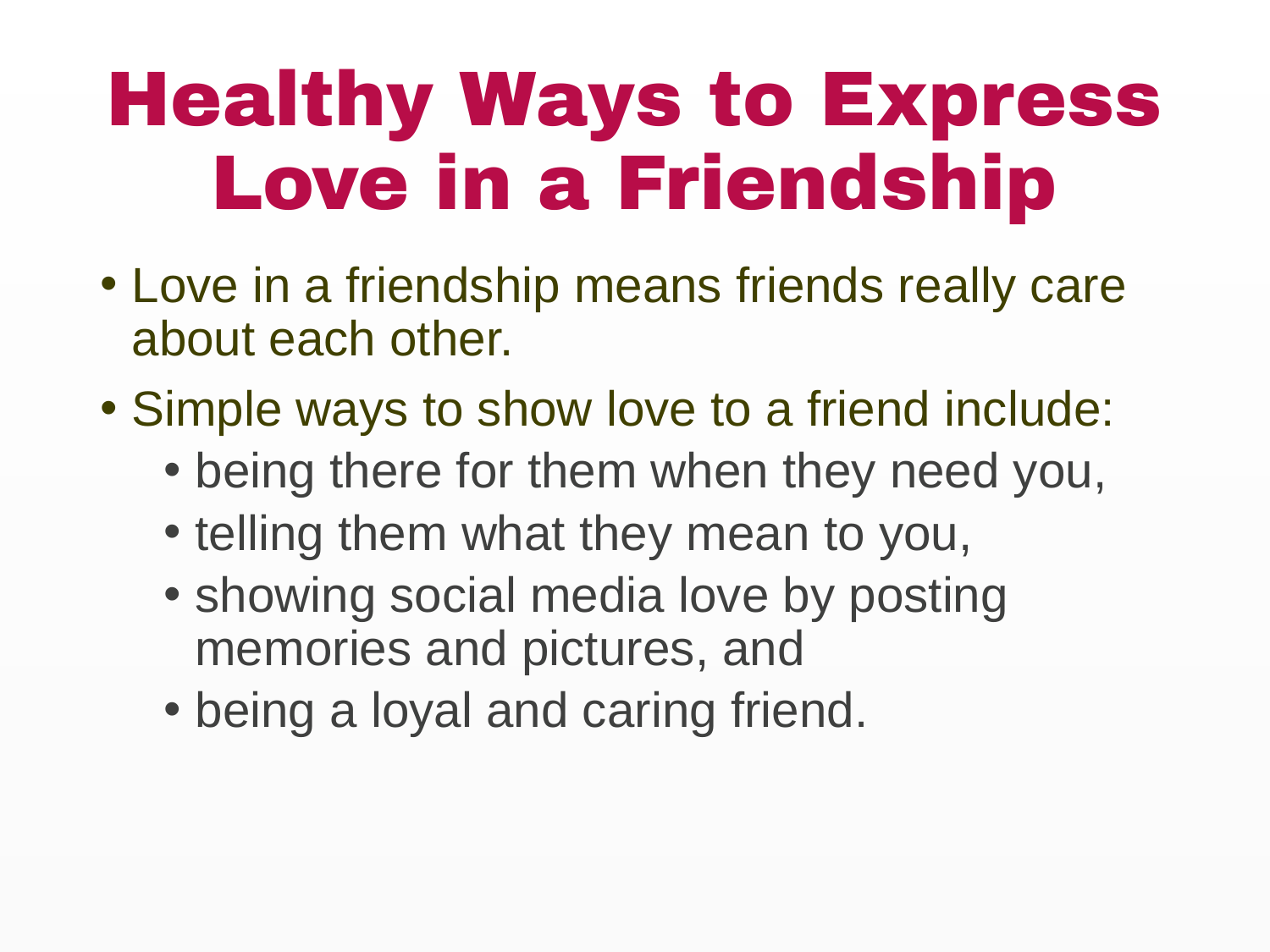

# Healthy Ways to Express Love in a Friendship
Love in a friendship means friends really care about each other.
Simple ways to show love to a friend include:
being there for them when they need you,
telling them what they mean to you,
showing social media love by posting memories and pictures, and
being a loyal and caring friend.